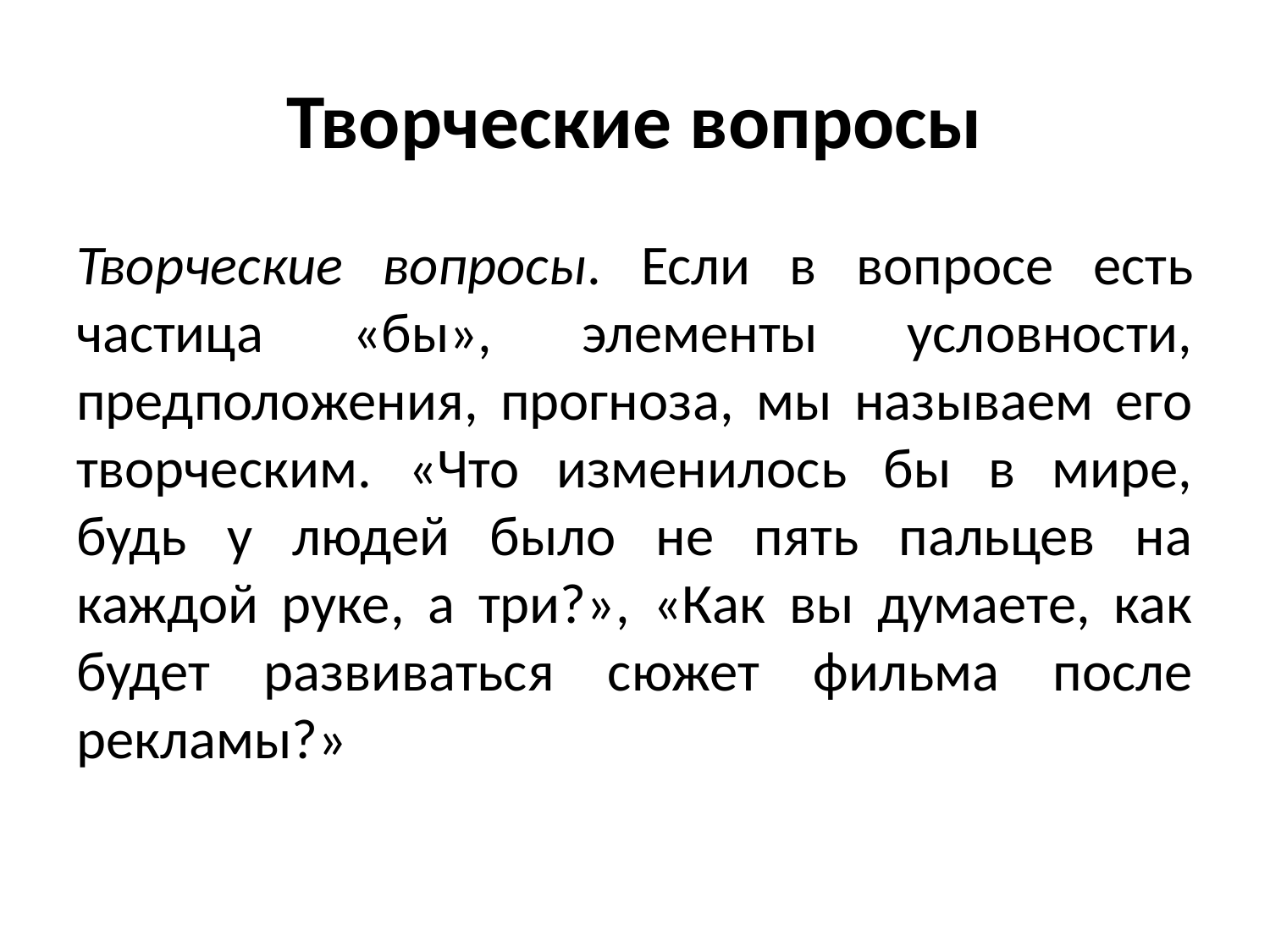

# Творческие вопросы
Творческие вопросы. Если в вопросе есть частица «бы», элементы условности, предположения, прогноза, мы называем его творческим. «Что изменилось бы в мире, будь у людей было не пять пальцев на каждой руке, а три?», «Как вы думаете, как будет развиваться сюжет фильма после рекламы?»